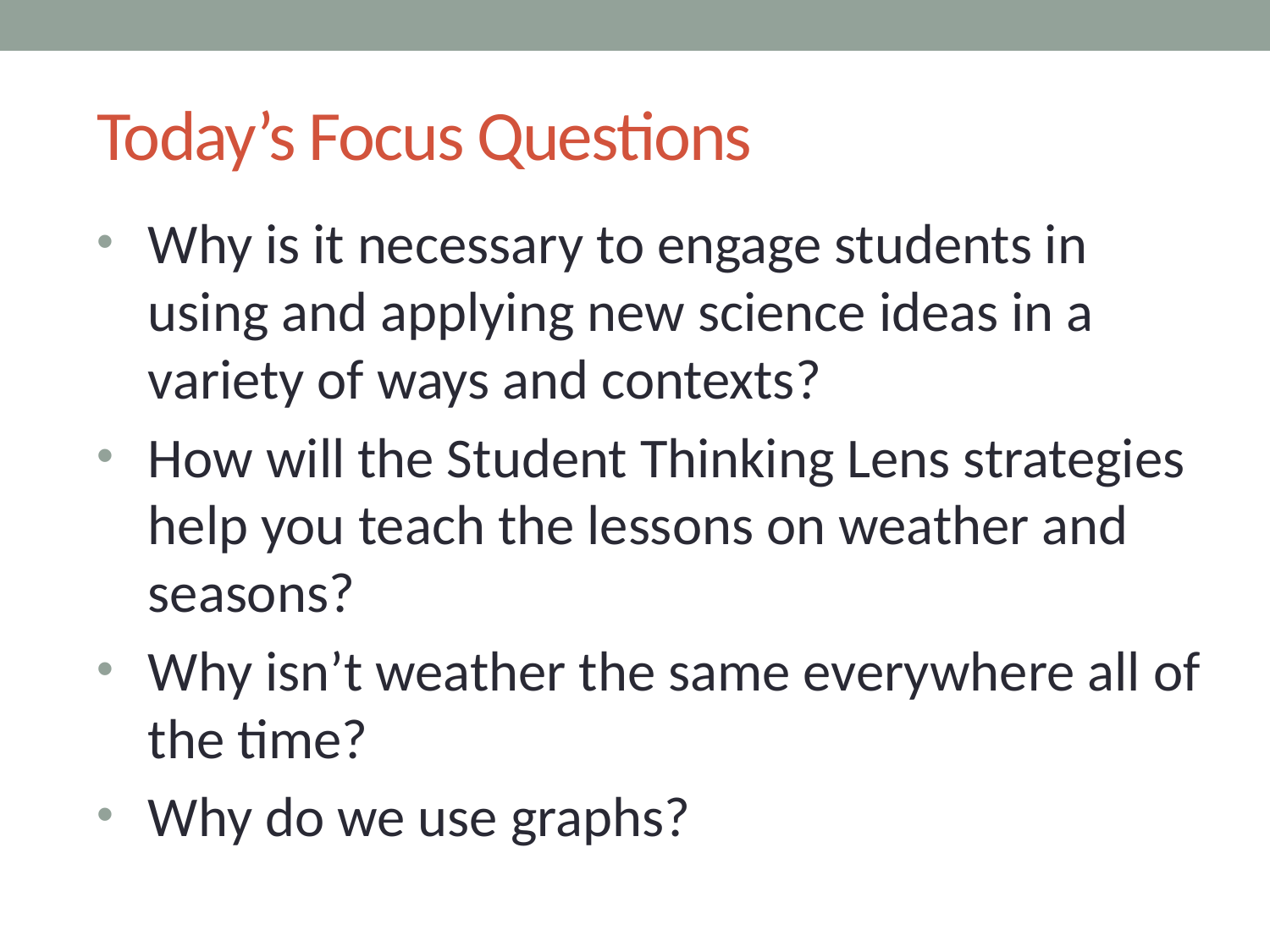

# Today’s Focus Questions
Why is it necessary to engage students in using and applying new science ideas in a variety of ways and contexts?
How will the Student Thinking Lens strategies help you teach the lessons on weather and seasons?
Why isn’t weather the same everywhere all of the time?
Why do we use graphs?